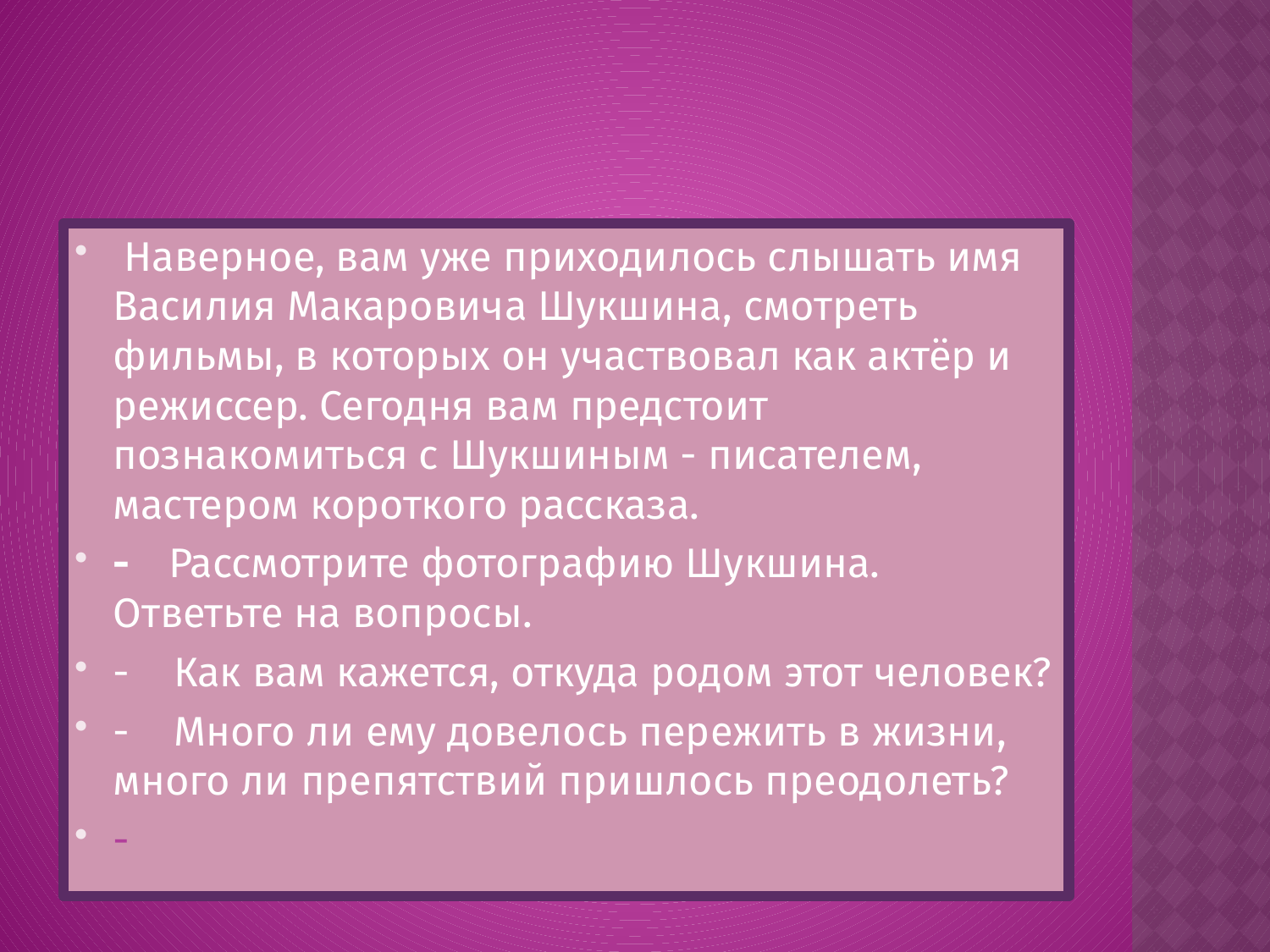

#
 Наверное, вам уже приходилось слышать имя Василия Макаровича Шукшина, смотреть фильмы, в которых он участвовал как актёр и режиссер. Сегодня вам предстоит познакомиться с Шукшиным - писателем, мастером короткого рассказа.
-    Рассмотрите фотографию Шукшина. Ответьте на вопросы.
-    Как вам кажется, откуда родом этот человек?
-    Много ли ему довелось пережить в жизни, много ли препятствий пришлось преодолеть?
-